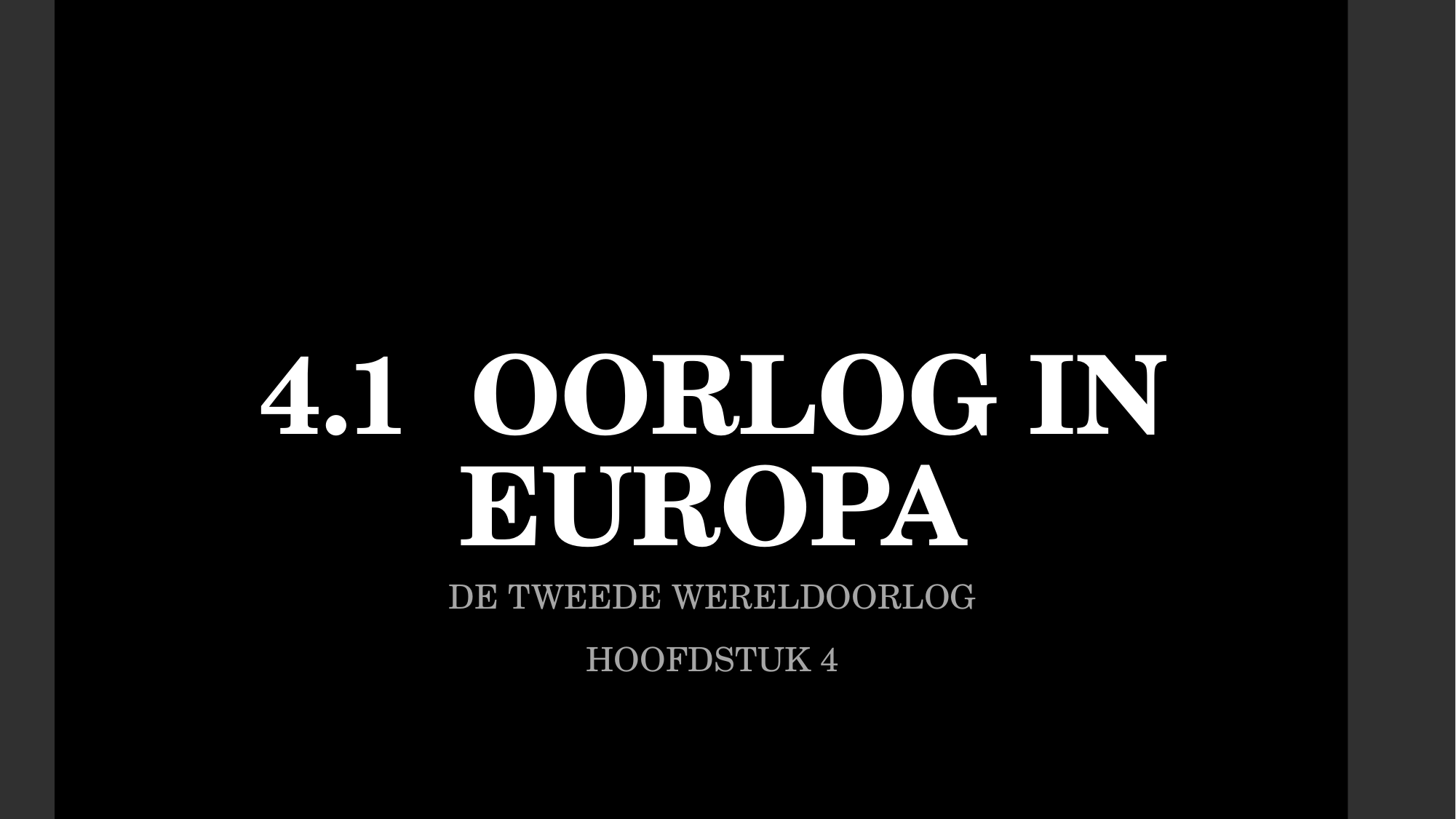

# 4.1  OORLOG IN EUROPA
DE TWEEDE WERELDOORLOG
HOOFDSTUK 4